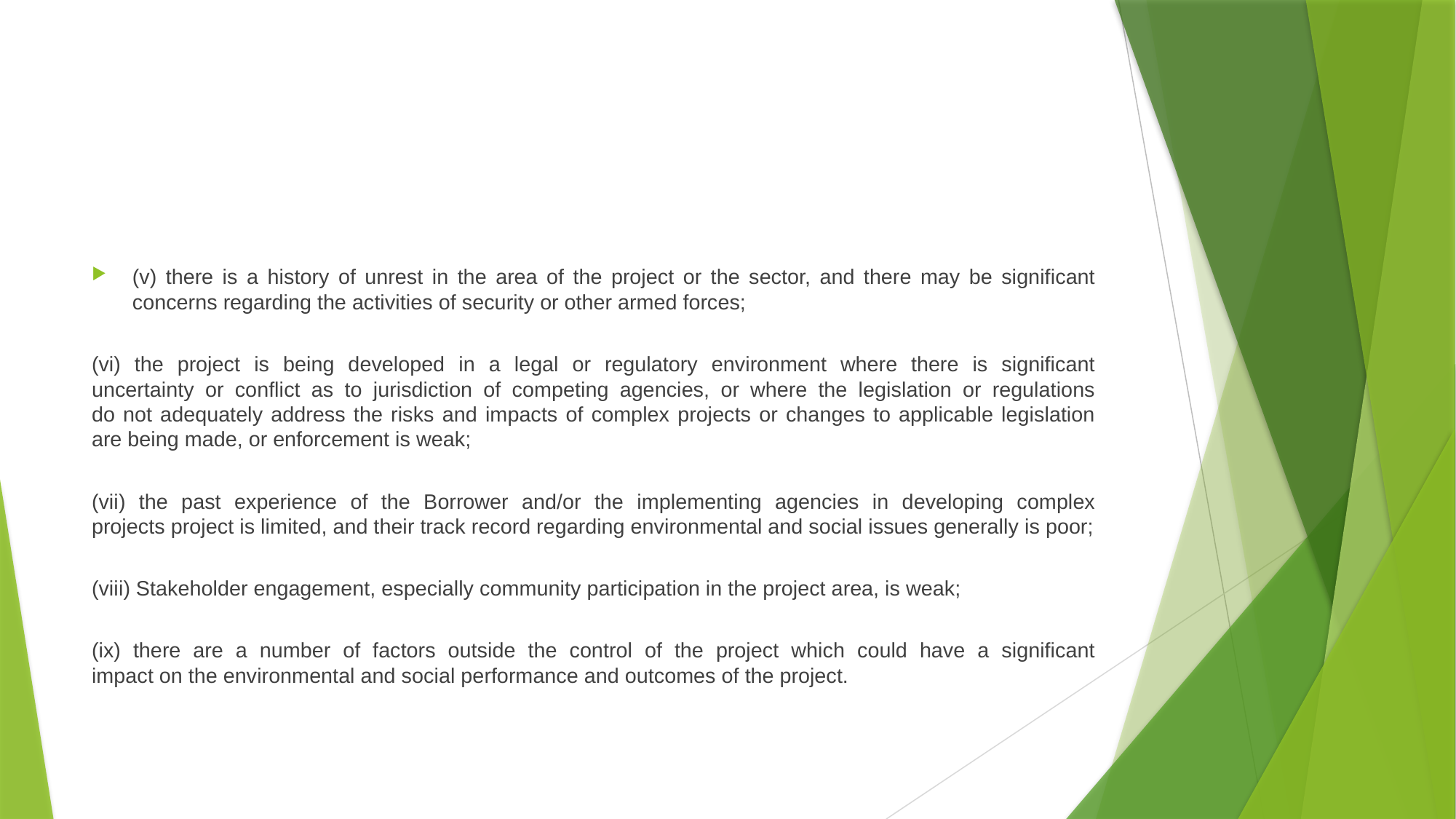

#
(v) there is a history of unrest in the area of the project or the sector, and there may be significant
concerns regarding the activities of security or other armed forces;
(vi) the project is being developed in a legal or regulatory environment where there is significant
uncertainty or conflict as to jurisdiction of competing agencies, or where the legislation or regulations
do not adequately address the risks and impacts of complex projects or changes to applicable legislation are being made, or enforcement is weak;
(vii) the past experience of the Borrower and/or the implementing agencies in developing complex
projects project is limited, and their track record regarding environmental and social issues generally is poor;
(viii) Stakeholder engagement, especially community participation in the project area, is weak;
(ix) there are a number of factors outside the control of the project which could have a significant
impact on the environmental and social performance and outcomes of the project.